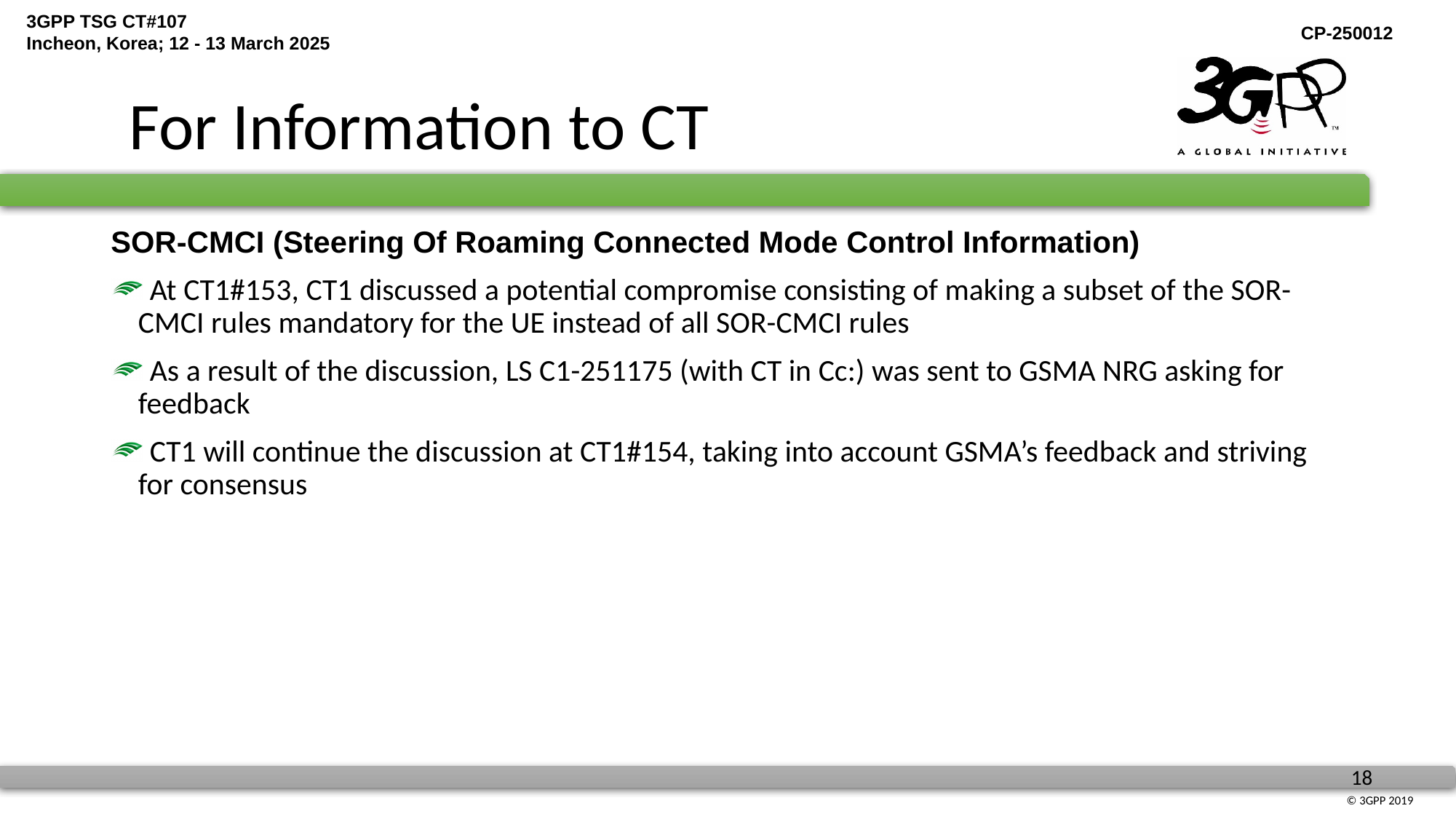

# For Information to CT
SOR-CMCI (Steering Of Roaming Connected Mode Control Information)
 At CT1#153, CT1 discussed a potential compromise consisting of making a subset of the SOR-CMCI rules mandatory for the UE instead of all SOR-CMCI rules
 As a result of the discussion, LS C1-251175 (with CT in Cc:) was sent to GSMA NRG asking for feedback
 CT1 will continue the discussion at CT1#154, taking into account GSMA’s feedback and striving for consensus